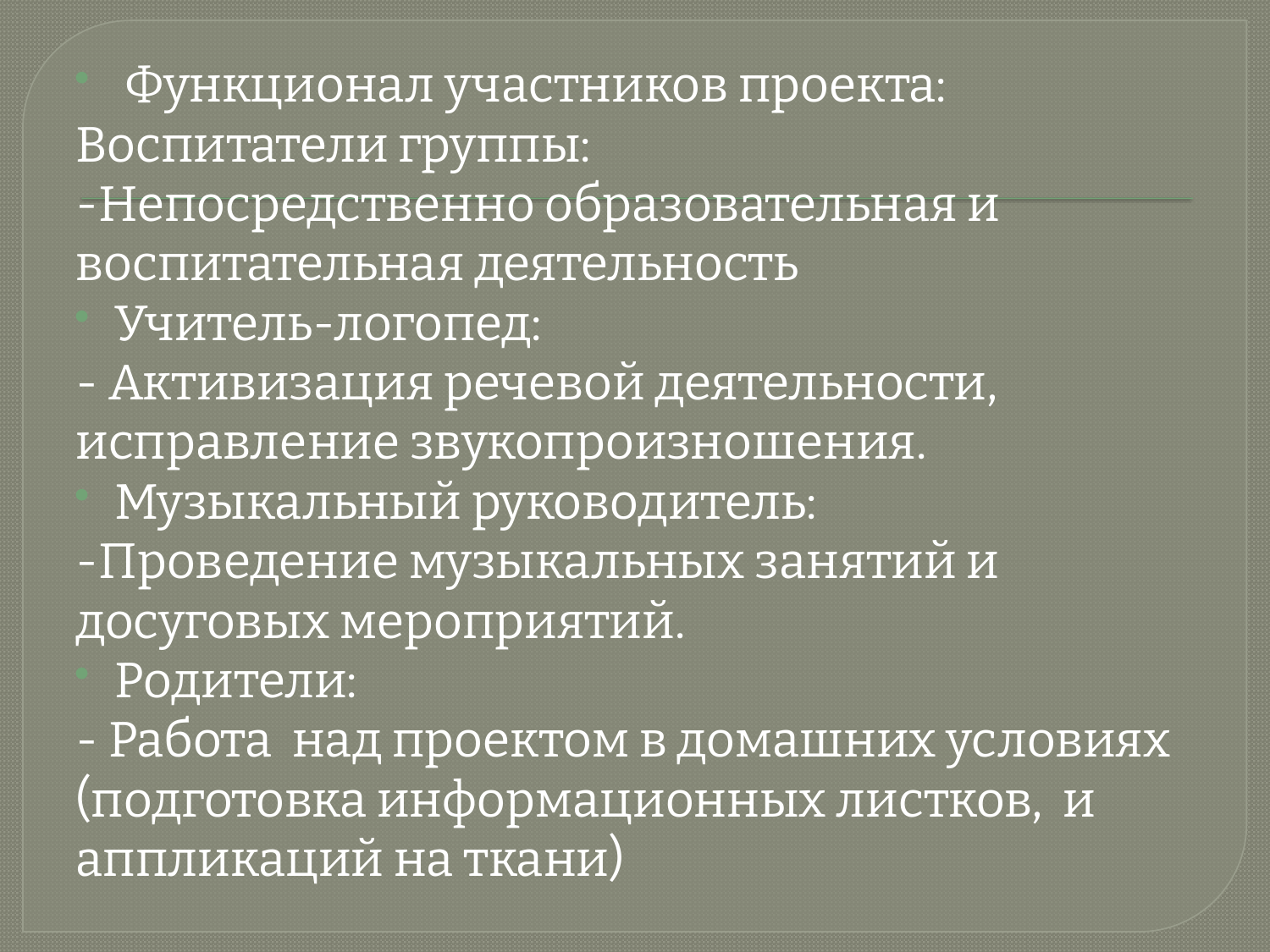

Функционал участников проекта:
Воспитатели группы:
-Непосредственно образовательная и воспитательная деятельность
Учитель-логопед:
- Активизация речевой деятельности, исправление звукопроизношения.
Музыкальный руководитель:
-Проведение музыкальных занятий и досуговых мероприятий.
Родители:
- Работа  над проектом в домашних условиях (подготовка информационных листков,  и аппликаций на ткани)